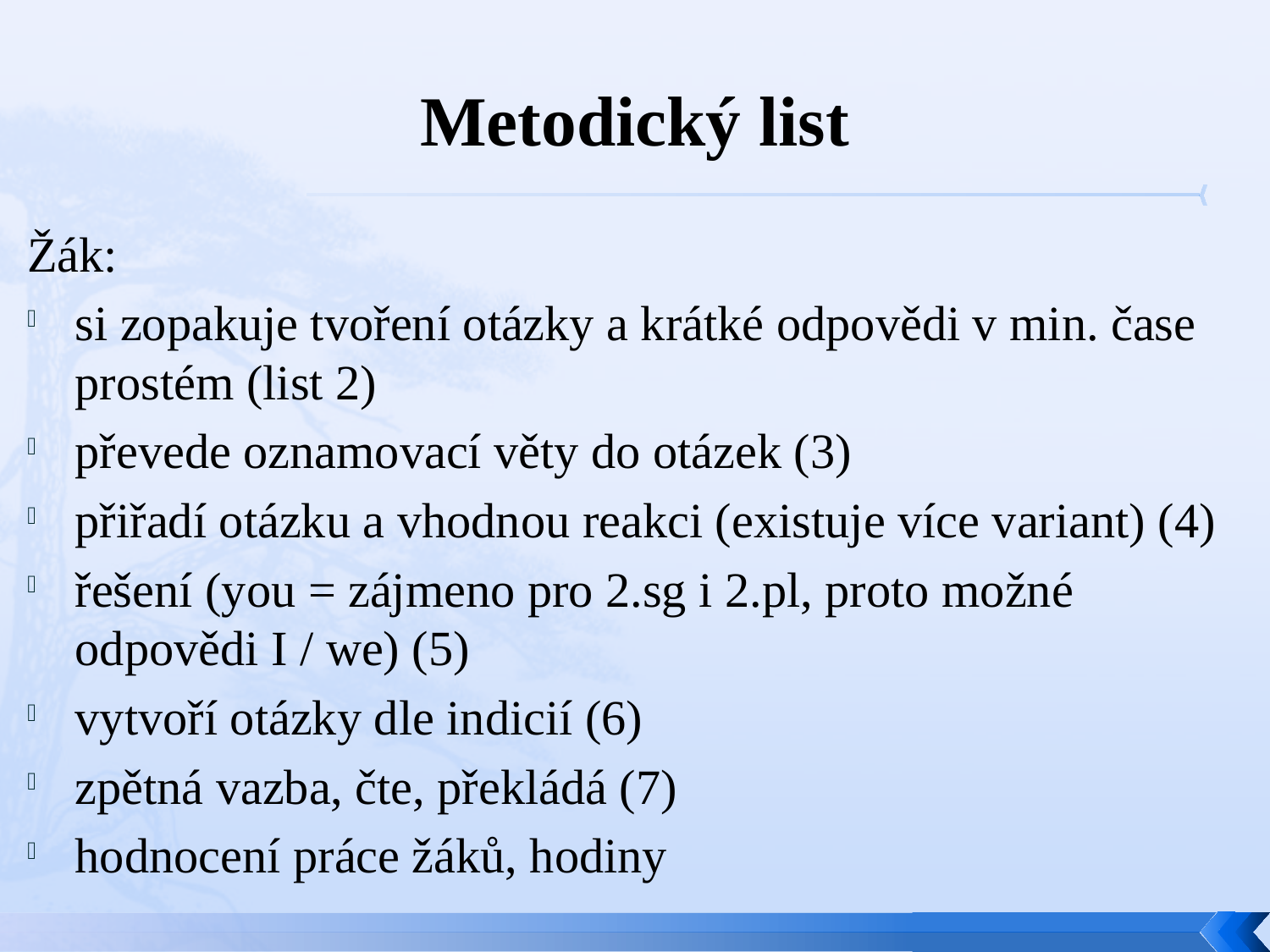

# Metodický list
Žák:
si zopakuje tvoření otázky a krátké odpovědi v min. čase prostém (list 2)
převede oznamovací věty do otázek (3)
přiřadí otázku a vhodnou reakci (existuje více variant) (4)
řešení (you = zájmeno pro 2.sg i 2.pl, proto možné odpovědi I / we) (5)
vytvoří otázky dle indicií (6)
zpětná vazba, čte, překládá (7)
hodnocení práce žáků, hodiny